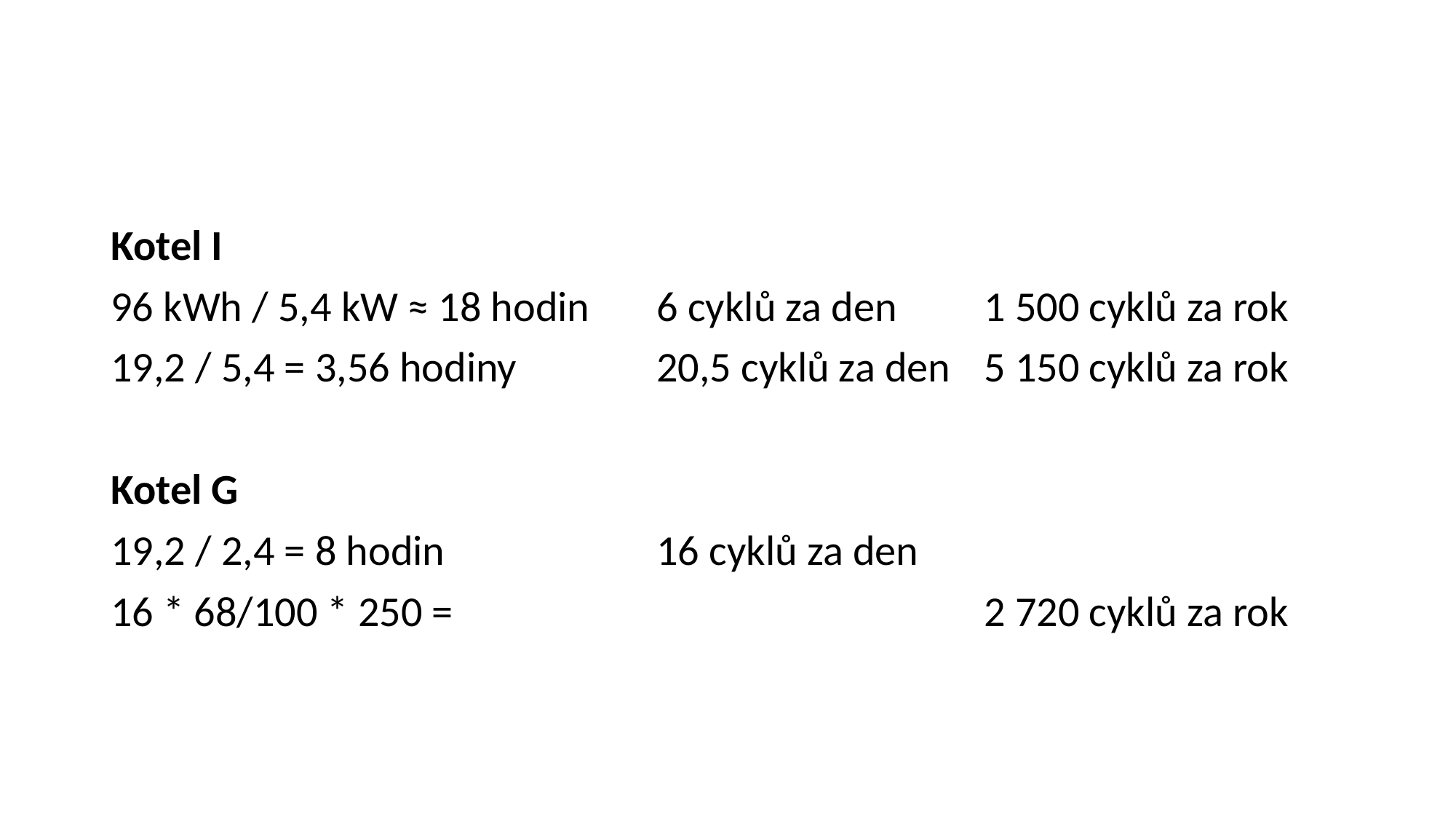

Kotel I
96 kWh / 5,4 kW ≈ 18 hodin	6 cyklů za den	1 500 cyklů za rok
19,2 / 5,4 = 3,56 hodiny		20,5 cyklů za den	5 150 cyklů za rok

Kotel G
19,2 / 2,4 = 8 hodin		16 cyklů za den
16 * 68/100 * 250 =					2 720 cyklů za rok